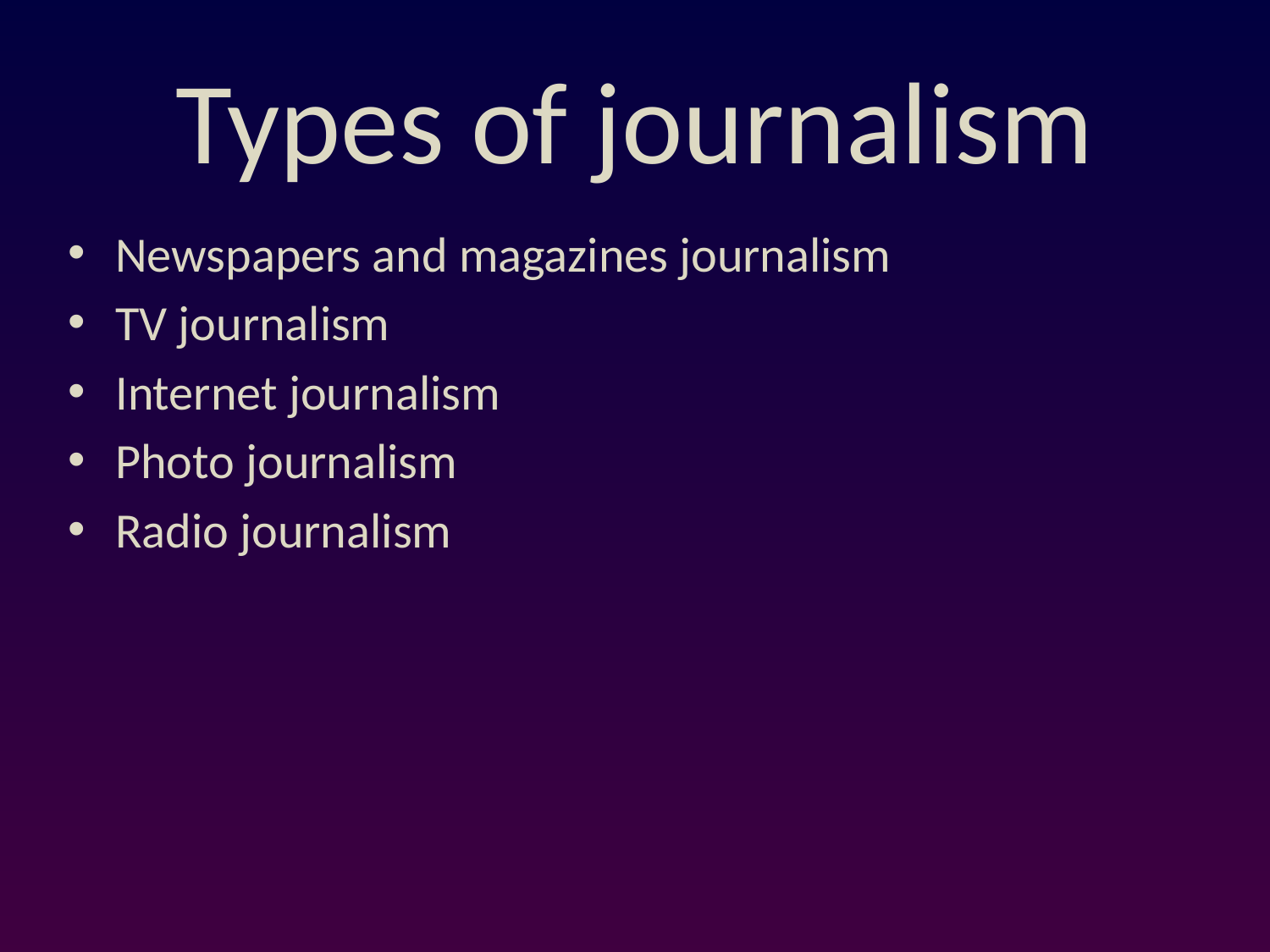

# Types of journalism
Newspapers and magazines journalism
TV journalism
Internet journalism
Photo journalism
Radio journalism